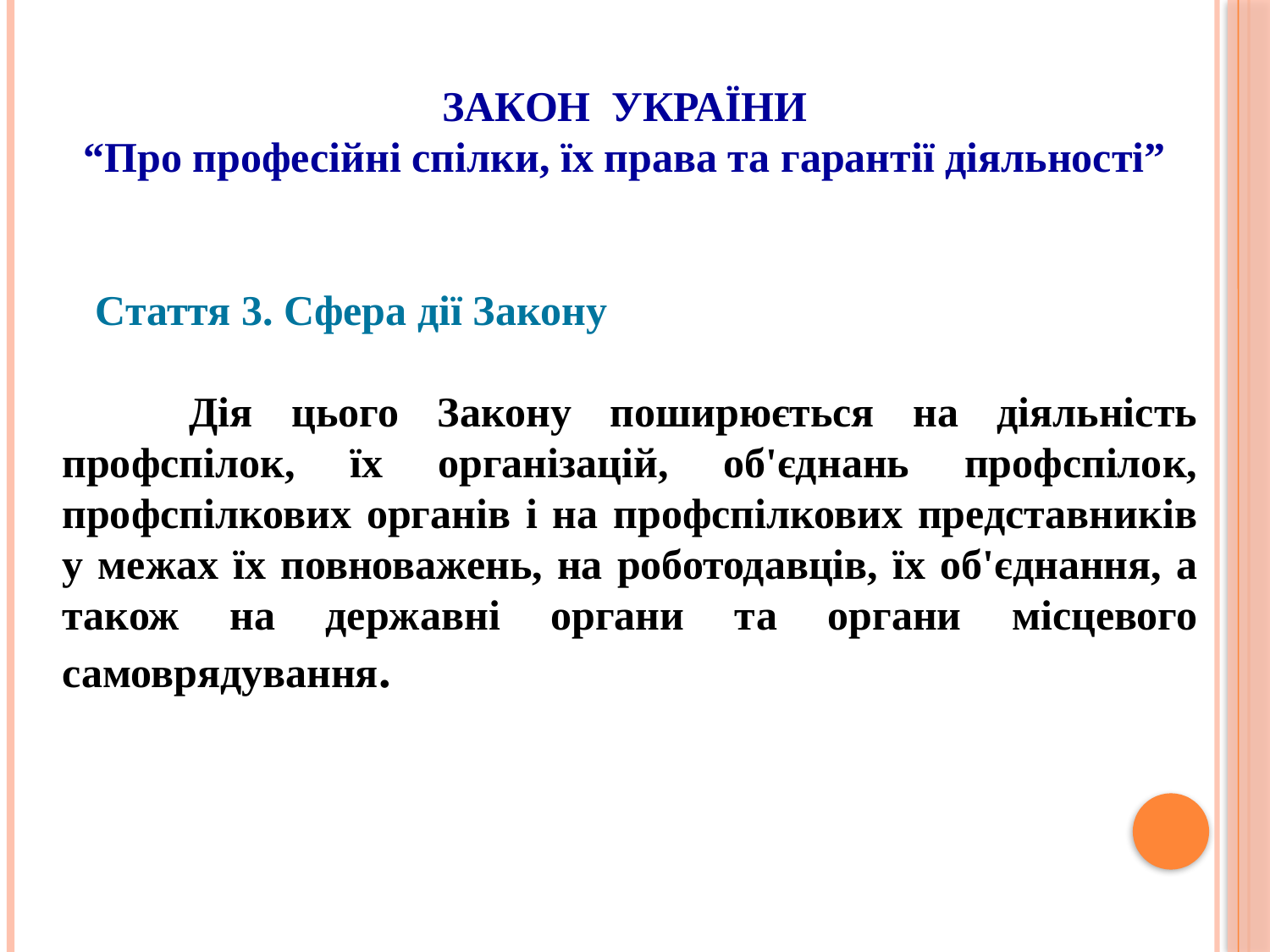

ЗАКОН  УКРАЇНИ
“Про професійні спілки, їх права та гарантії діяльності”

Стаття 3. Сфера дії Закону

	Дія цього Закону поширюється на діяльність профспілок, їх організацій, об'єднань профспілок, профспілкових органів і на профспілкових представників у межах їх повноважень, на роботодавців, їх об'єднання, а також на державні органи та органи місцевого самоврядування.